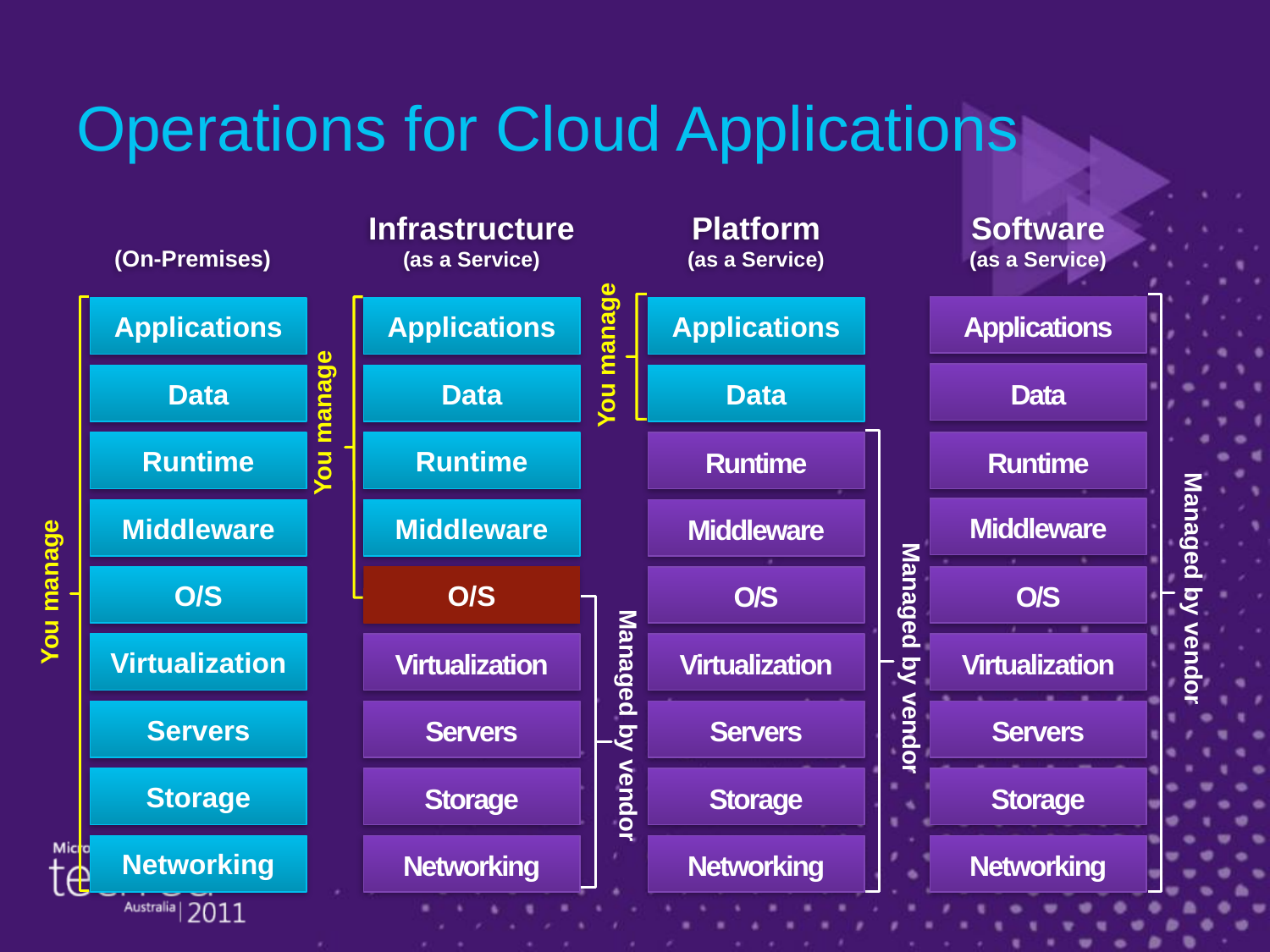

# Operations for Cloud Applications
(On-Premises)
Platform
(as a Service)
Software
(as a Service)
Infrastructure
(as a Service)
You manage

Applications

Applications
Applications
Applications
You manage
Data
Data
Data
Data

Runtime
Runtime
Runtime
Runtime
Managed by vendor
Middleware
Middleware
Middleware
Middleware
You manage
Managed by vendor
O/S
O/S
O/S
O/S

Managed by vendor
Virtualization
Virtualization
Virtualization
Virtualization
Servers
Servers
Servers
Servers
Storage
Storage
Storage
Storage
Networking
Networking
Networking
Networking